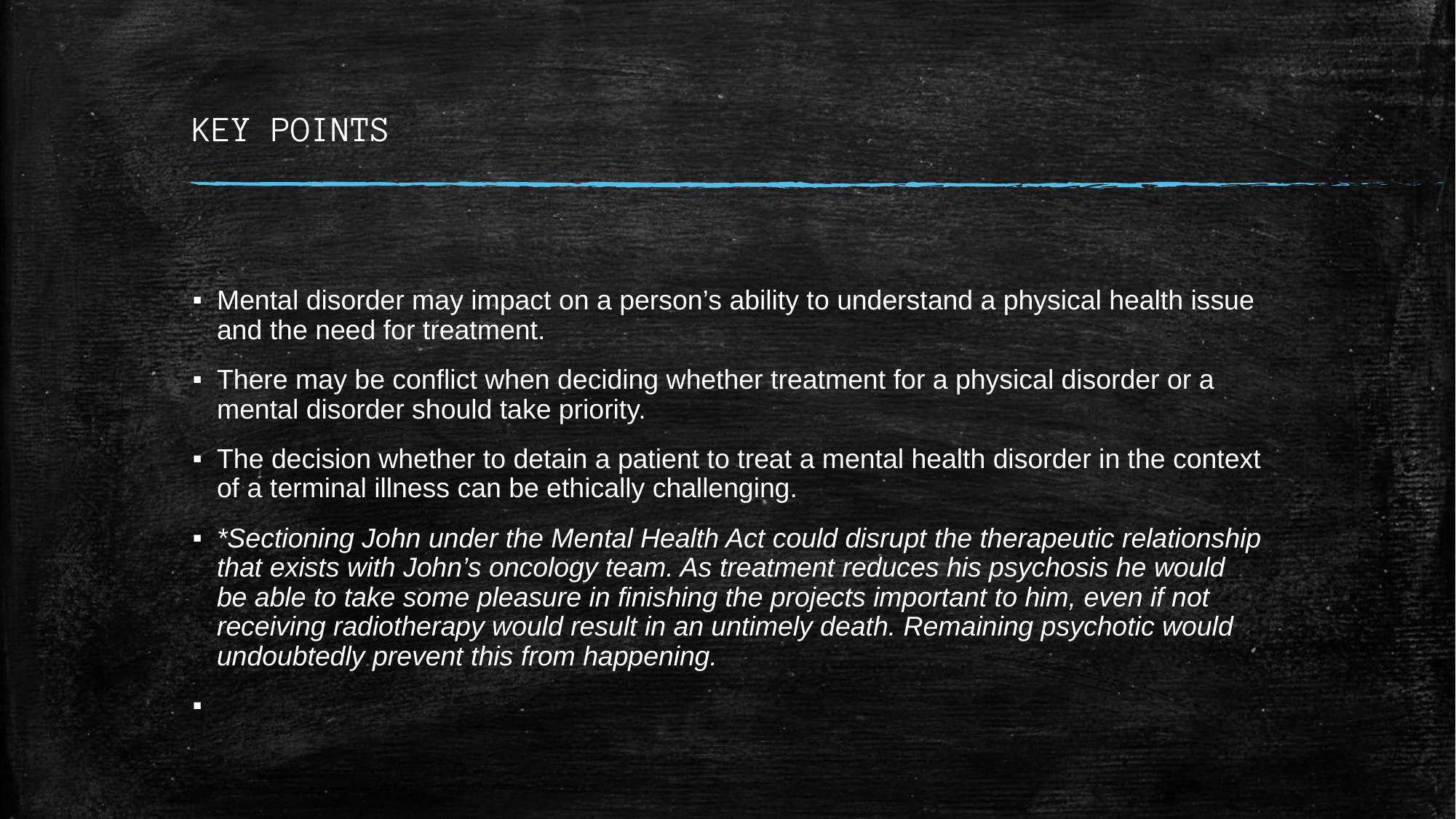

# KEY POINTS

Mental disorder may impact on a person’s ability to understand a physical health issue and the need for treatment.
There may be conflict when deciding whether treatment for a physical disorder or a mental disorder should take priority.
The decision whether to detain a patient to treat a mental health disorder in the context of a terminal illness can be ethically challenging.
*Sectioning John under the Mental Health Act could disrupt the therapeutic relationship that exists with John’s oncology team. As treatment reduces his psychosis he would be able to take some pleasure in finishing the projects important to him, even if not receiving radiotherapy would result in an untimely death. Remaining psychotic would undoubtedly prevent this from happening.